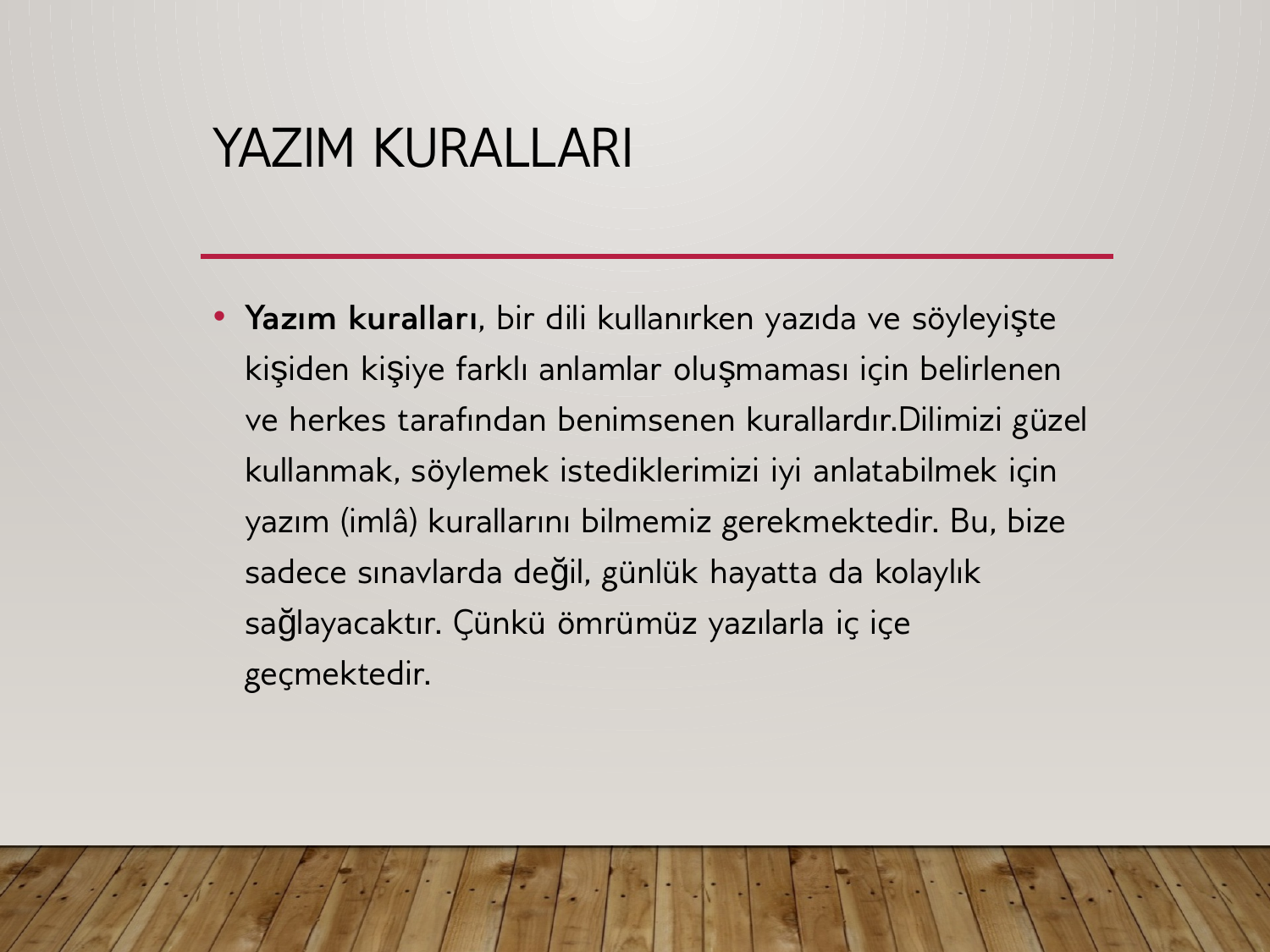

# YAZIM KURALLARI
Yazım kuralları, bir dili kullanırken yazıda ve söyleyişte kişiden kişiye farklı anlamlar oluşmaması için belirlenen ve herkes tarafından benimsenen kurallardır.Dilimizi güzel kullanmak, söylemek istediklerimizi iyi anlatabilmek için yazım (imlâ) kurallarını bilmemiz gerekmektedir. Bu, bize sadece sınavlarda değil, günlük hayatta da kolaylık sağlayacaktır. Çünkü ömrümüz yazılarla iç içe geçmektedir.